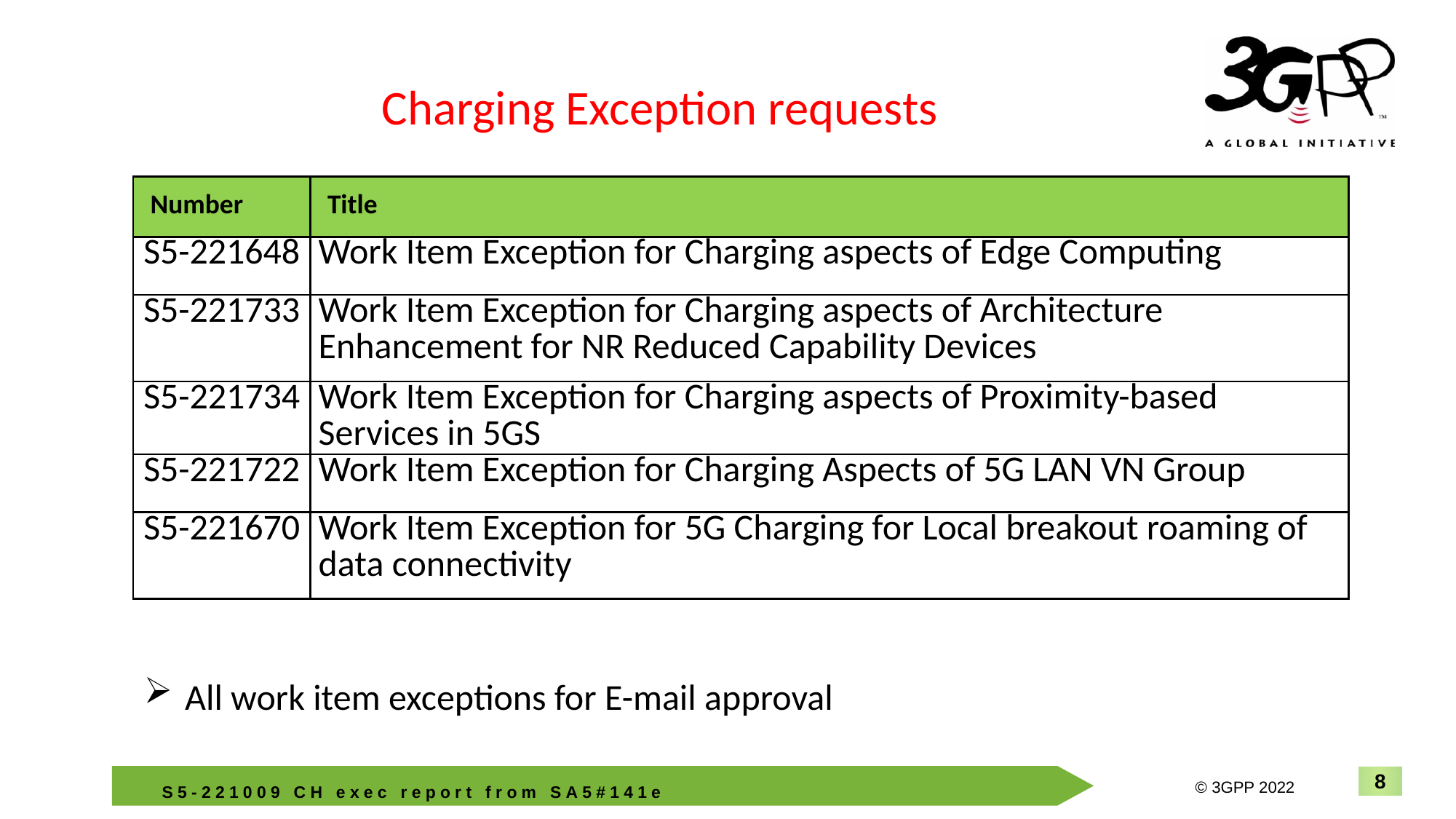

Charging Exception requests
| Number | Title |
| --- | --- |
| S5-221648 | Work Item Exception for Charging aspects of Edge Computing |
| S5-221733 | Work Item Exception for Charging aspects of Architecture Enhancement for NR Reduced Capability Devices |
| S5-221734 | Work Item Exception for Charging aspects of Proximity-based Services in 5GS |
| S5-221722 | Work Item Exception for Charging Aspects of 5G LAN VN Group |
| S5-221670 | Work Item Exception for 5G Charging for Local breakout roaming of data connectivity |
All work item exceptions for E-mail approval